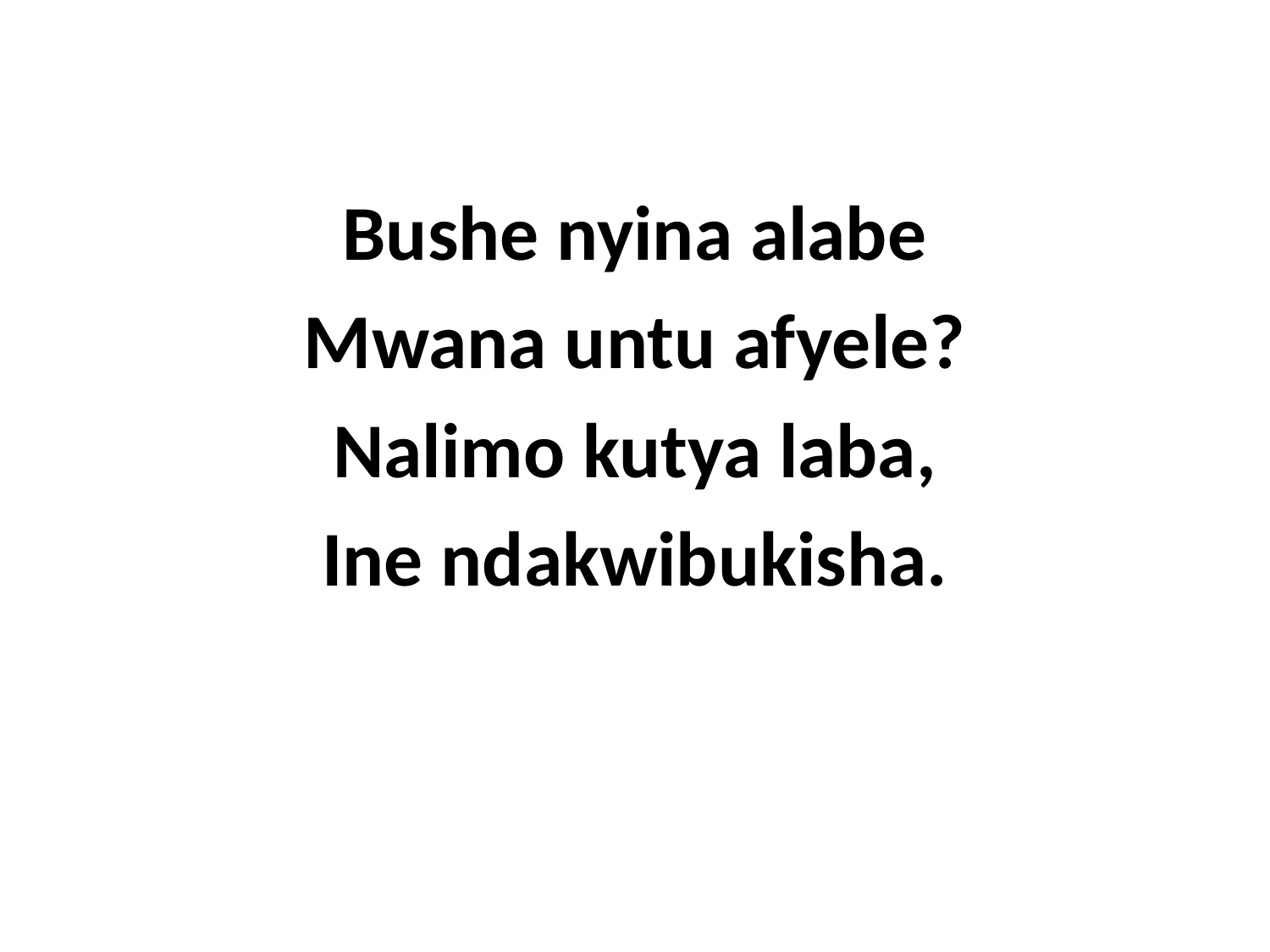

Bushe nyina alabe
Mwana untu afyele?
Nalimo kutya laba,
Ine ndakwibukisha.